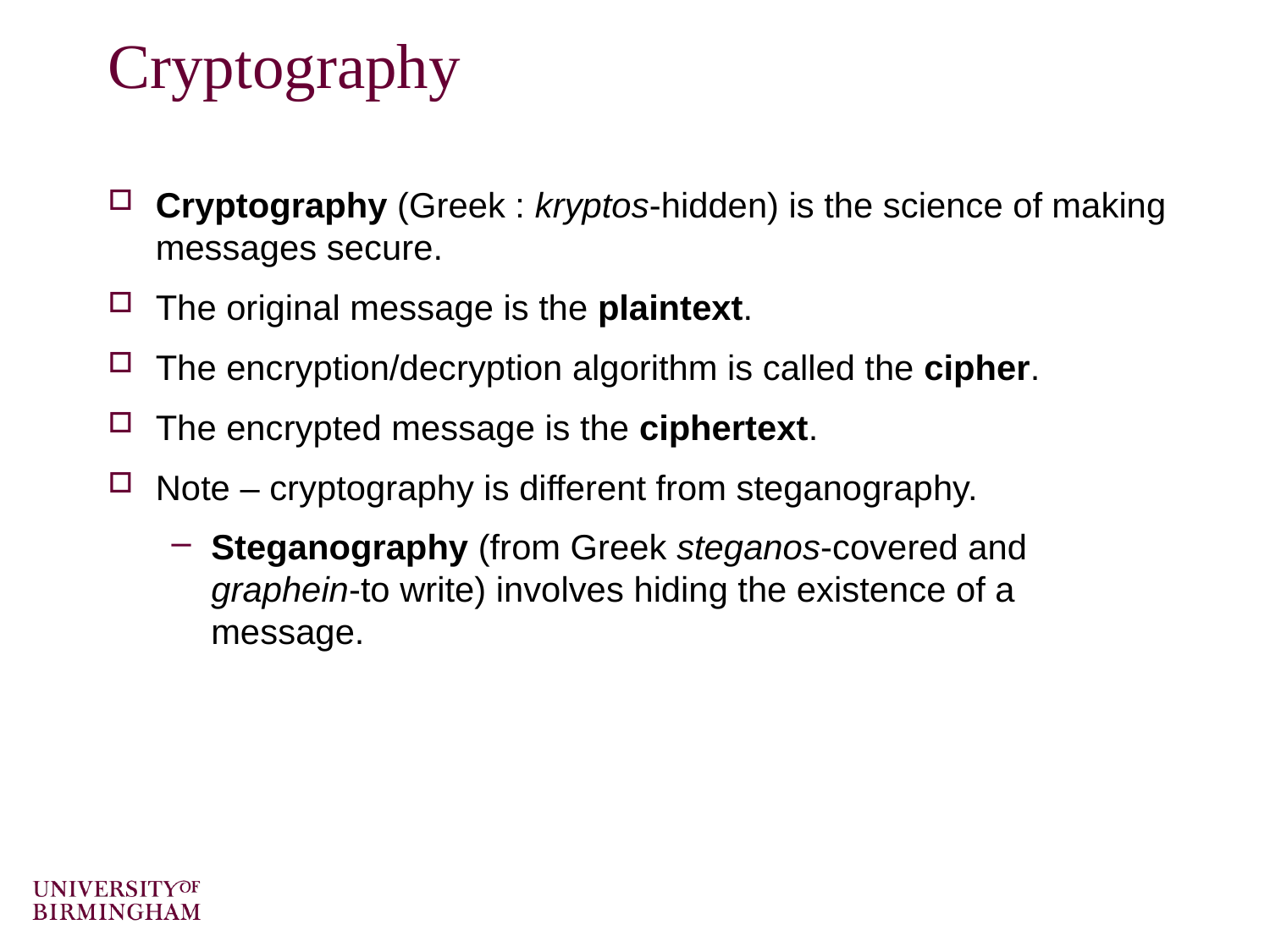

# Cryptography

Cryptography (Greek : kryptos-hidden) is the science of making messages secure.
The original message is the plaintext.
The encryption/decryption algorithm is called the cipher.
The encrypted message is the ciphertext.
Note – cryptography is different from steganography.
Steganography (from Greek steganos-covered and graphein-to write) involves hiding the existence of a message.